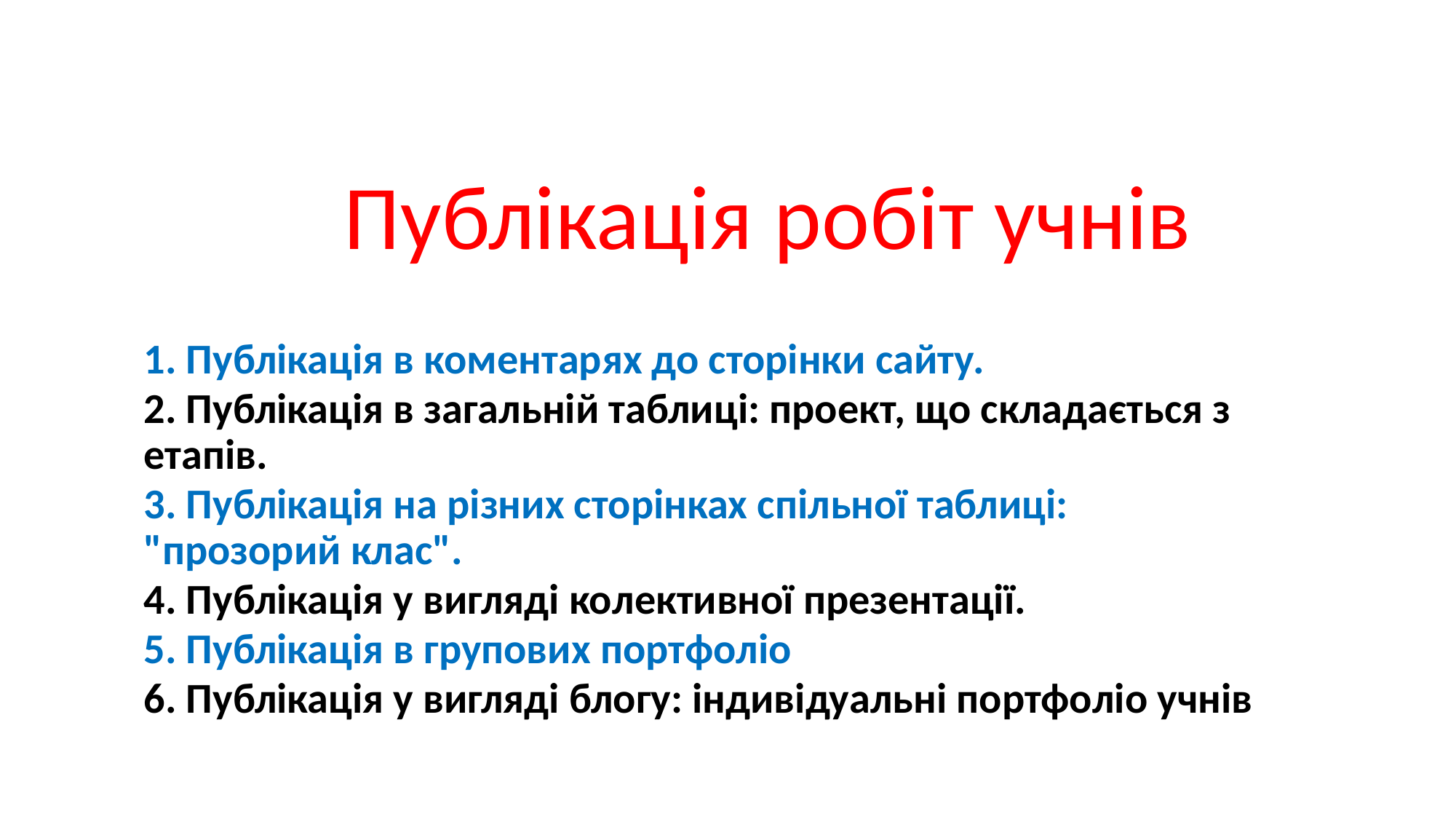

# Публікація робіт учнів
1. Публікація в коментарях до сторінки сайту.
2. Публікація в загальній таблиці: проект, що складається з етапів.
3. Публікація на різних сторінках спільної таблиці: "прозорий клас".
4. Публікація у вигляді колективної презентації.
5. Публікація в групових портфоліо
6. Публікація у вигляді блогу: індивідуальні портфоліо учнів